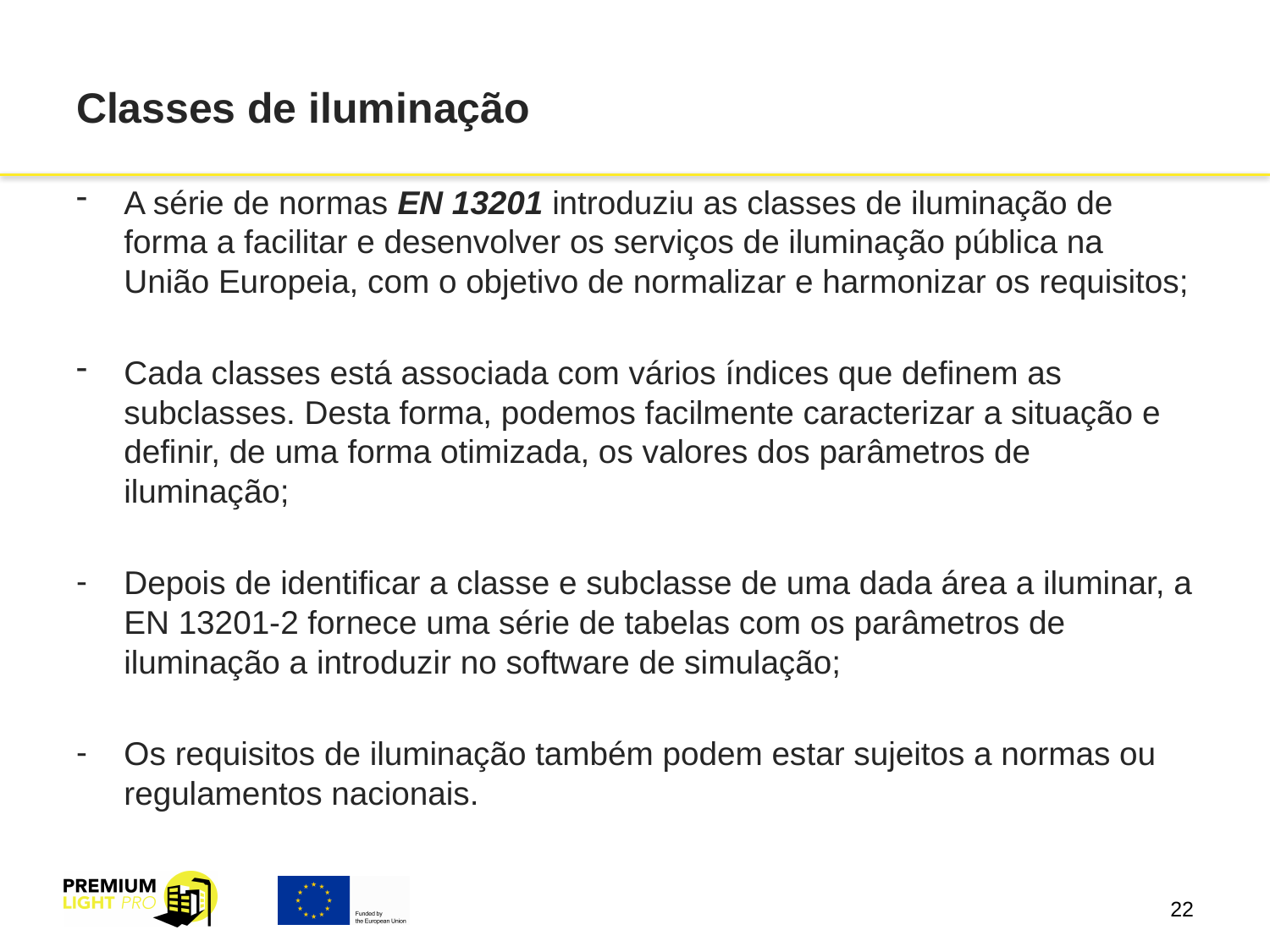

# Classes de iluminação
A série de normas EN 13201 introduziu as classes de iluminação de forma a facilitar e desenvolver os serviços de iluminação pública na União Europeia, com o objetivo de normalizar e harmonizar os requisitos;

Cada classes está associada com vários índices que definem as subclasses. Desta forma, podemos facilmente caracterizar a situação e definir, de uma forma otimizada, os valores dos parâmetros de iluminação;

Depois de identificar a classe e subclasse de uma dada área a iluminar, a EN 13201-2 fornece uma série de tabelas com os parâmetros de iluminação a introduzir no software de simulação;

Os requisitos de iluminação também podem estar sujeitos a normas ou regulamentos nacionais.